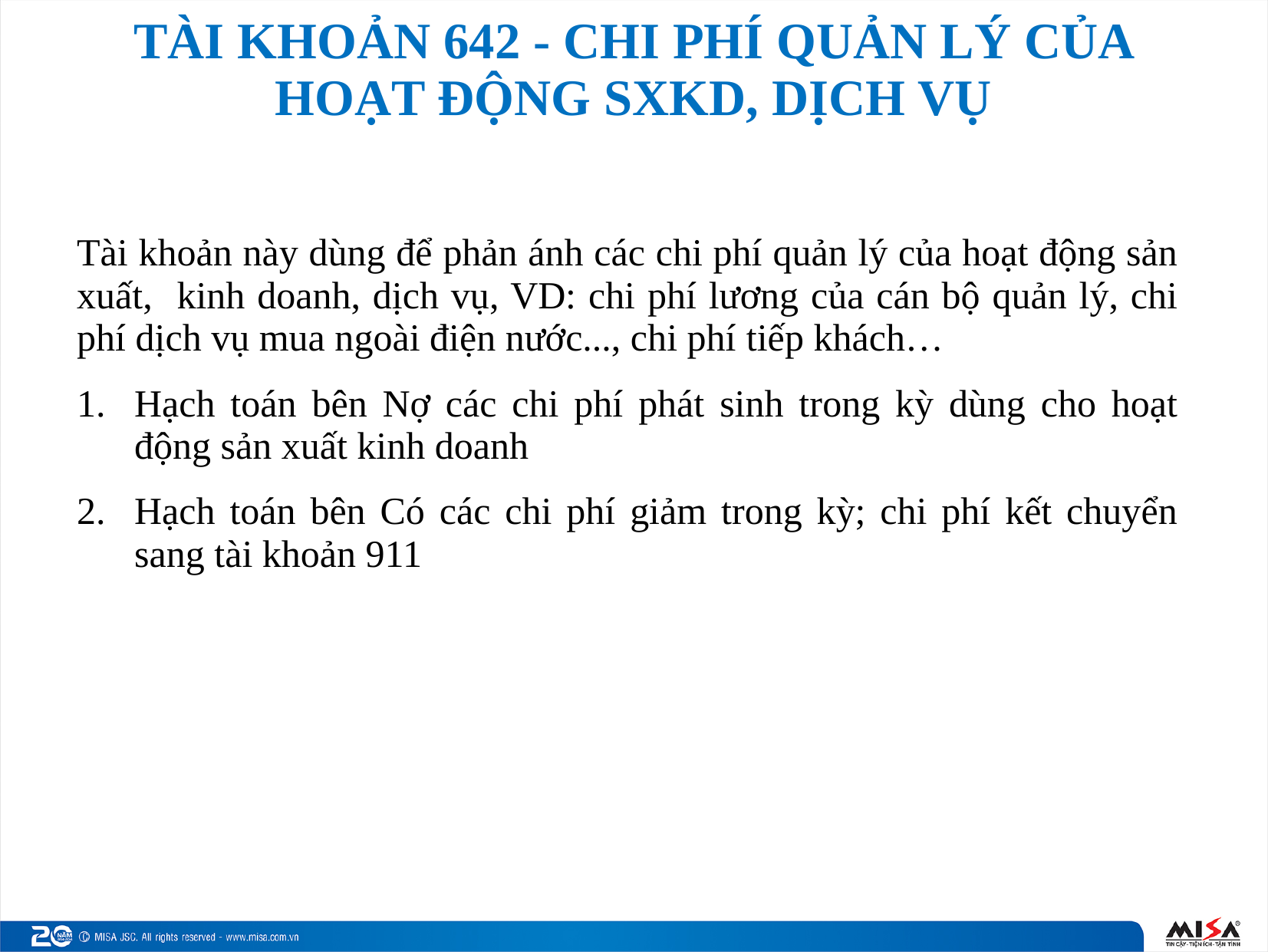

# TÀI KHOẢN 642 - CHI PHÍ QUẢN LÝ CỦA HOẠT ĐỘNG SXKD, DỊCH VỤ

Tài khoản này dùng để phản ánh các chi phí quản lý của hoạt động sản xuất,  kinh doanh, dịch vụ, VD: chi phí lương của cán bộ quản lý, chi phí dịch vụ mua ngoài điện nước..., chi phí tiếp khách…
Hạch toán bên Nợ các chi phí phát sinh trong kỳ dùng cho hoạt động sản xuất kinh doanh
Hạch toán bên Có các chi phí giảm trong kỳ; chi phí kết chuyển sang tài khoản 911